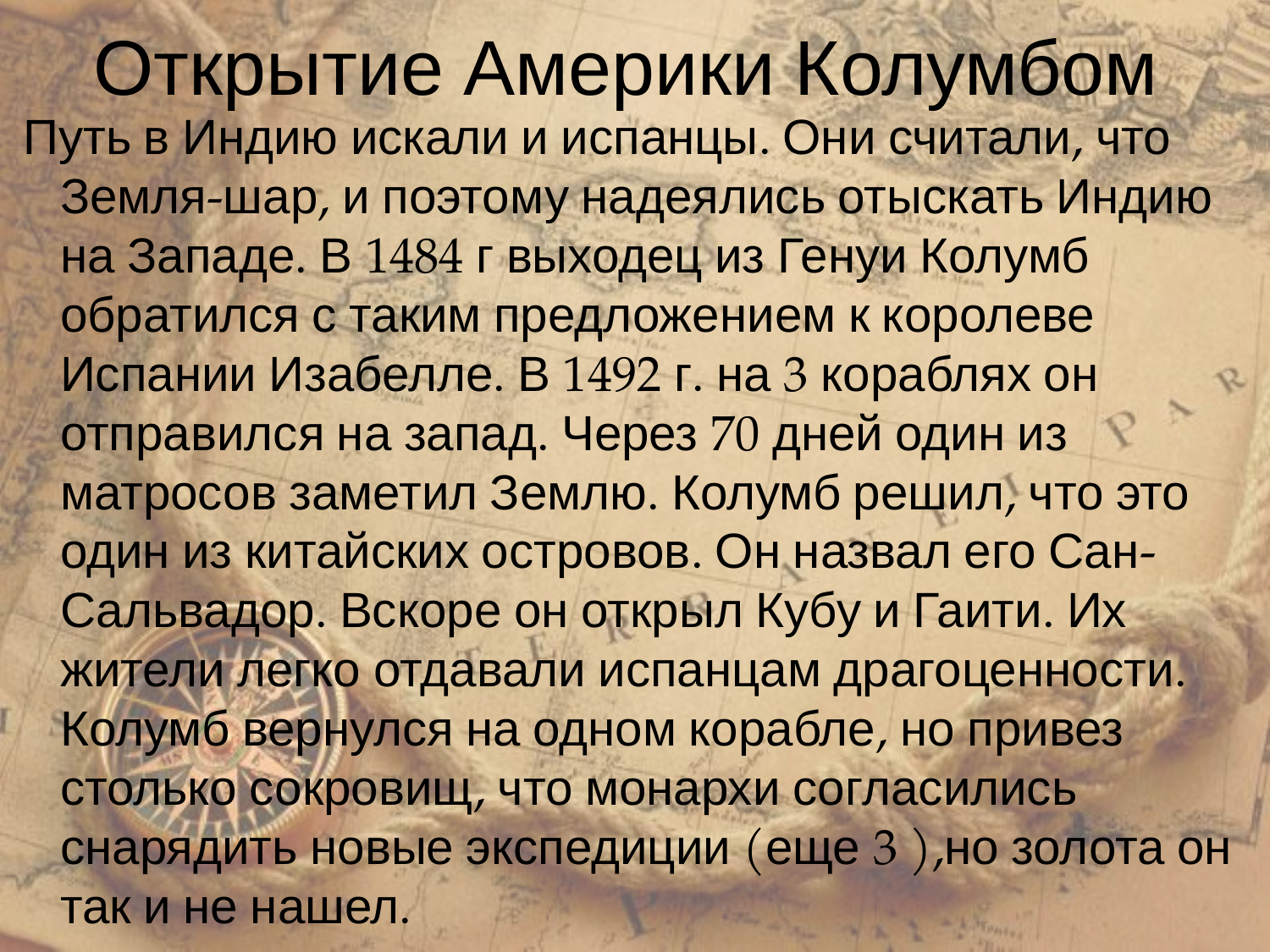

# Открытие Америки Колумбом
 Путь в Индию искали и испанцы. Они считали, что Земля-шар, и поэтому надеялись отыскать Индию на Западе. В 1484 г выходец из Генуи Колумб обратился с таким предложением к королеве Испании Изабелле. В 1492 г. на 3 кораблях он отправился на запад. Через 70 дней один из матросов заметил Землю. Колумб решил, что это один из китайских островов. Он назвал его Сан-Сальвадор. Вскоре он открыл Кубу и Гаити. Их жители легко отдавали испанцам драгоценности. Колумб вернулся на одном корабле, но привез столько сокровищ, что монархи согласились снарядить новые экспедиции (еще 3 ),но золота он так и не нашел.